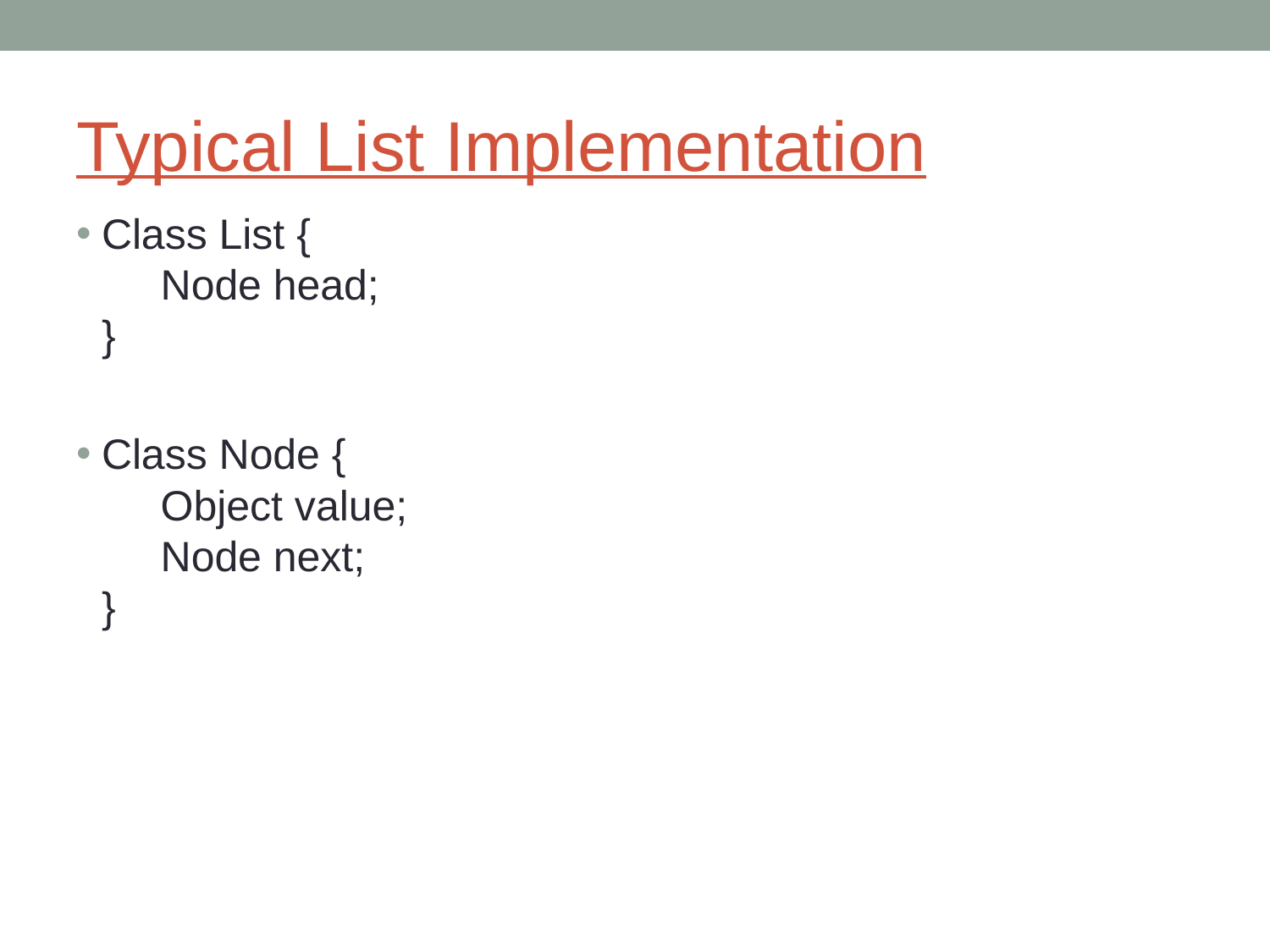

# Typical List Implementation
Class List {
     Node head;
}

Class Node {
     Object value;
     Node next;
}